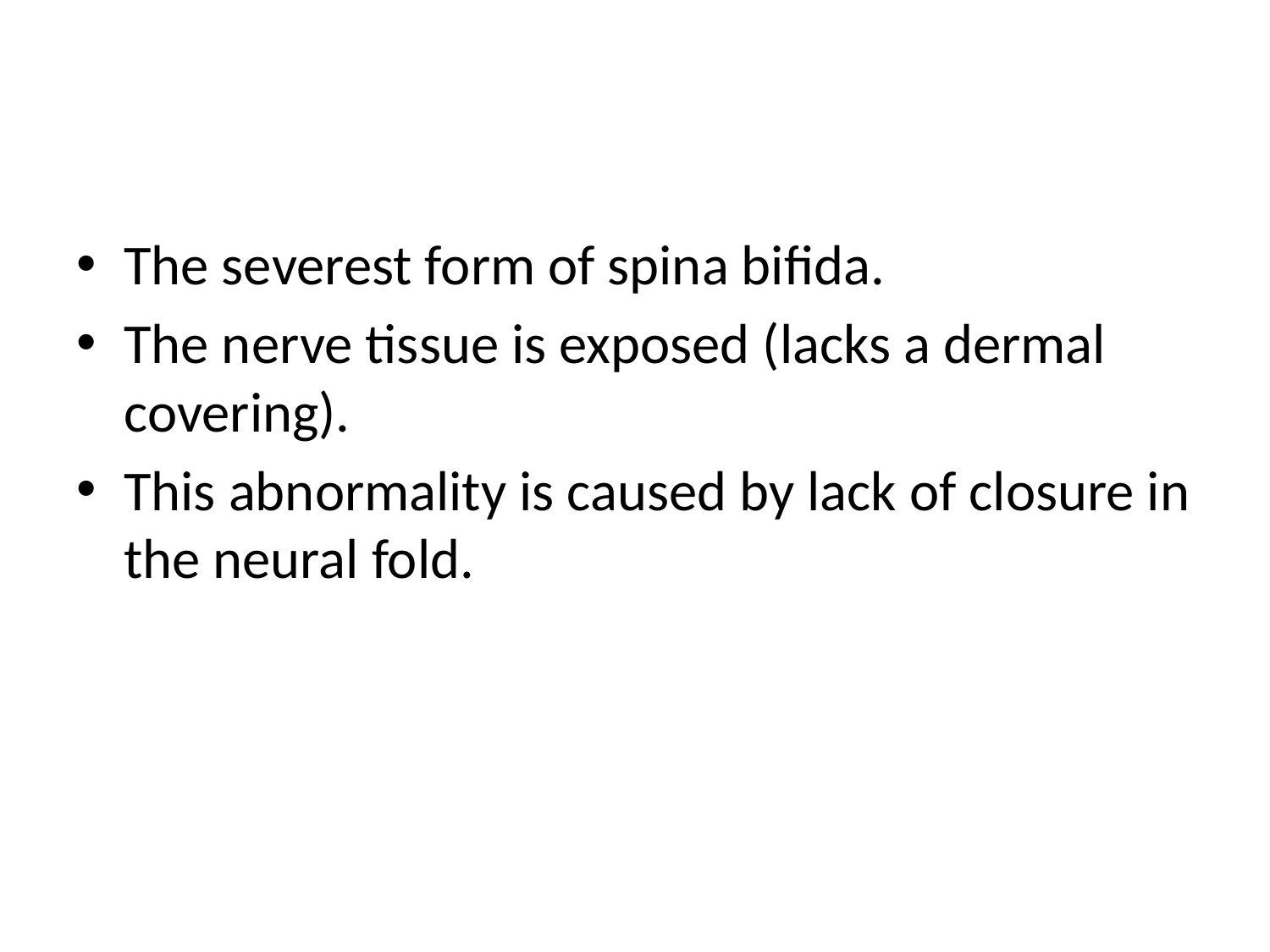

#
The severest form of spina bifida.
The nerve tissue is exposed (lacks a dermal covering).
This abnormality is caused by lack of closure in the neural fold.